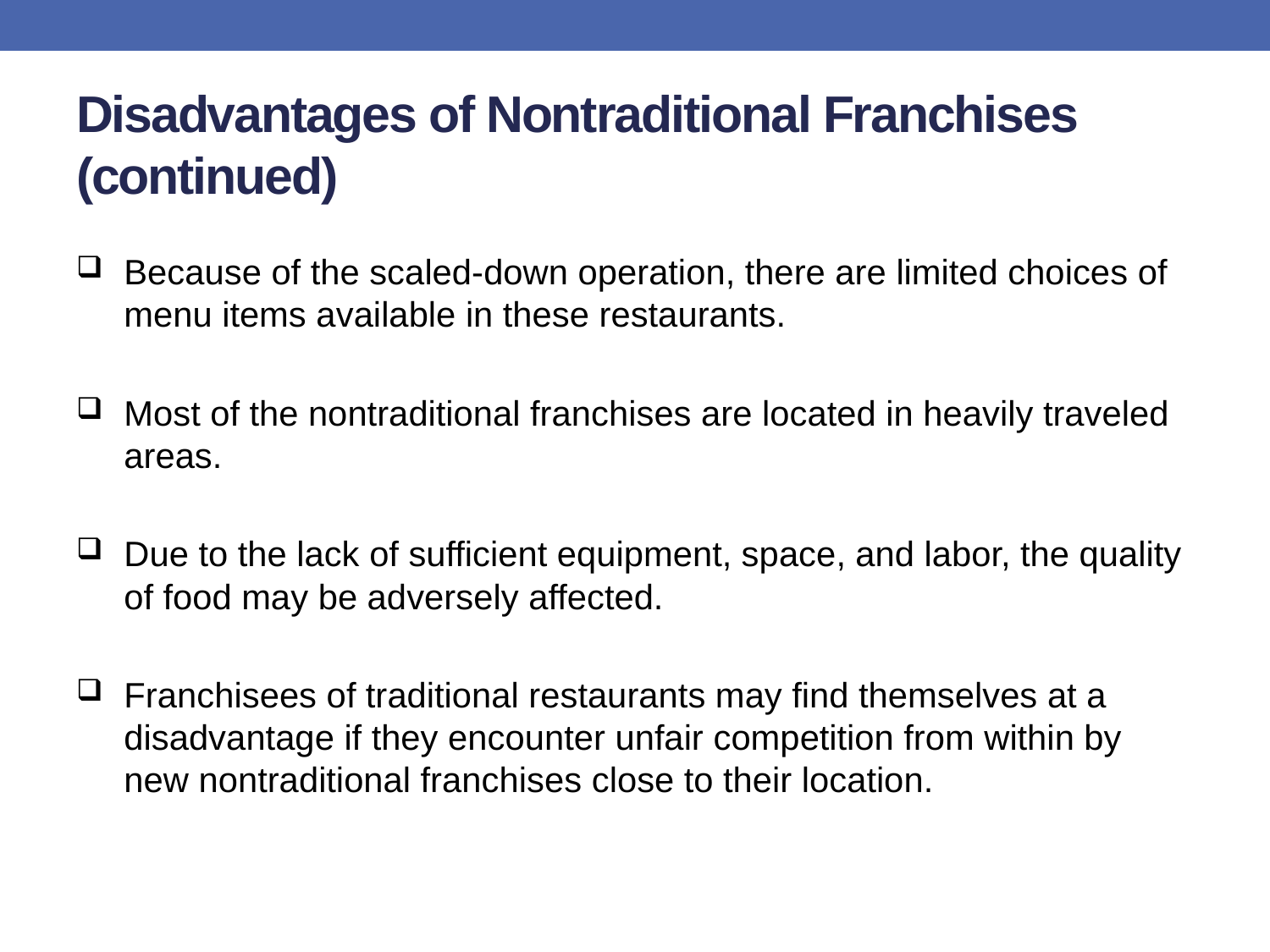

# Disadvantages of Nontraditional Franchises (continued)
Because of the scaled-down operation, there are limited choices of menu items available in these restaurants.

Most of the nontraditional franchises are located in heavily traveled areas.

Due to the lack of sufficient equipment, space, and labor, the quality of food may be adversely affected.

Franchisees of traditional restaurants may find themselves at a disadvantage if they encounter unfair competition from within by new nontraditional franchises close to their location.